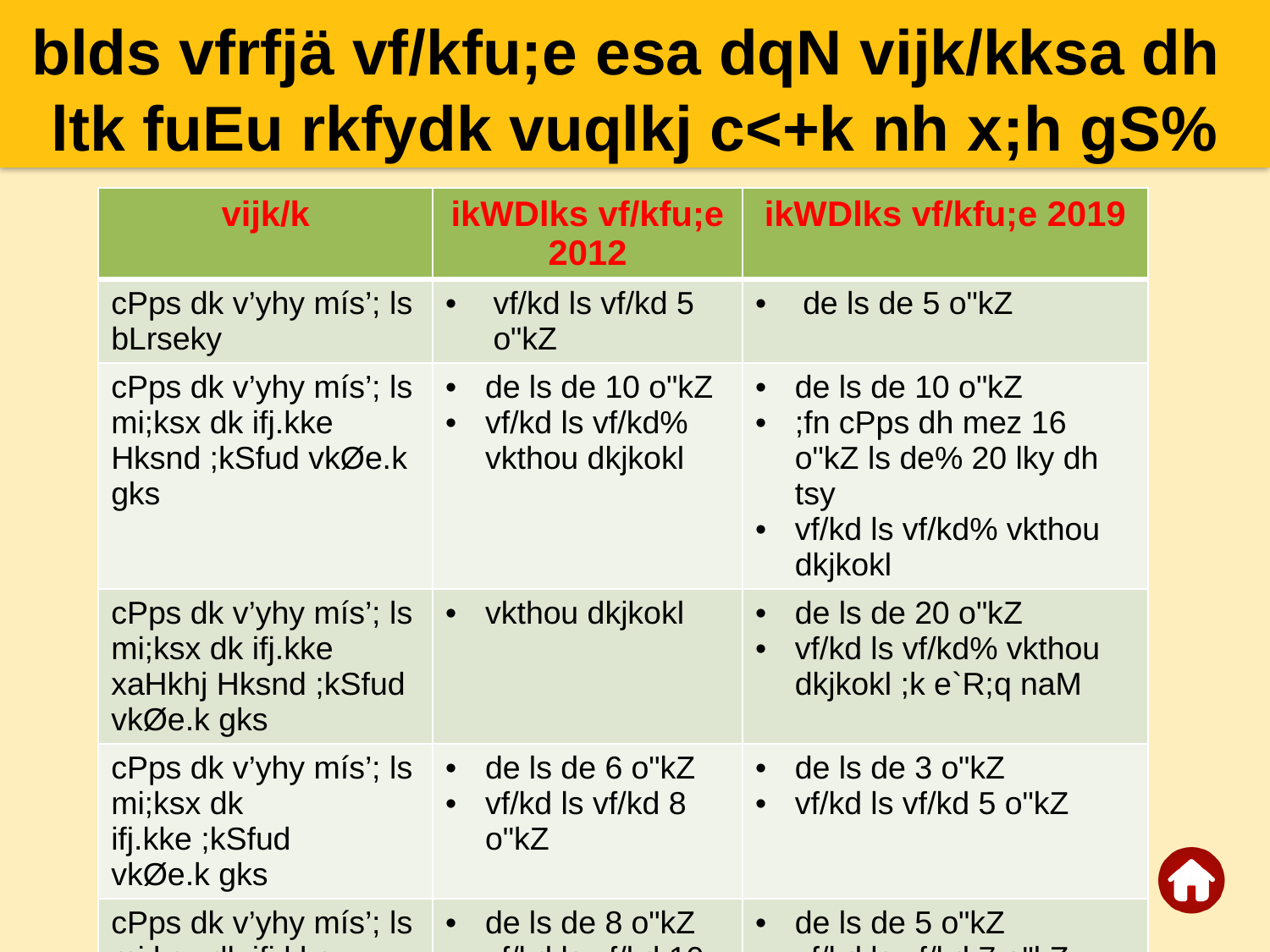

blds vfrfjä vf/kfu;e esa dqN vijk/kksa dh
ltk fuEu rkfydk vuqlkj c<+k nh x;h gS%
| vijk/k | ikWDlks vf/kfu;e 2012 | ikWDlks vf/kfu;e 2019 |
| --- | --- | --- |
| cPps dk v’yhy mís’; ls bLrseky | vf/kd ls vf/kd 5 o"kZ | de ls de 5 o"kZ |
| cPps dk v’yhy mís’; ls mi;ksx dk ifj.kke Hksnd ;kSfud vkØe.k gks | de ls de 10 o"kZ vf/kd ls vf/kd% vkthou dkjkokl | de ls de 10 o"kZ ;fn cPps dh mez 16 o"kZ ls de% 20 lky dh tsy vf/kd ls vf/kd% vkthou dkjkokl |
| cPps dk v’yhy mís’; ls mi;ksx dk ifj.kke xaHkhj Hksnd ;kSfud vkØe.k gks | vkthou dkjkokl | de ls de 20 o"kZ vf/kd ls vf/kd% vkthou dkjkokl ;k e`R;q naM |
| cPps dk v’yhy mís’; ls mi;ksx dk ifj.kke ;kSfud vkØe.k gks | de ls de 6 o"kZ vf/kd ls vf/kd 8 o"kZ | de ls de 3 o"kZ vf/kd ls vf/kd 5 o"kZ |
| cPps dk v’yhy mís’; ls mi;ksx dk ifj.kke xaHkhj ;kSfud vkØe.k gks | de ls de 8 o"kZ vf/kd ls vf/kd 10 o"kZ | de ls de 5 o"kZ vf/kd ls vf/kd 7 o"kZ |